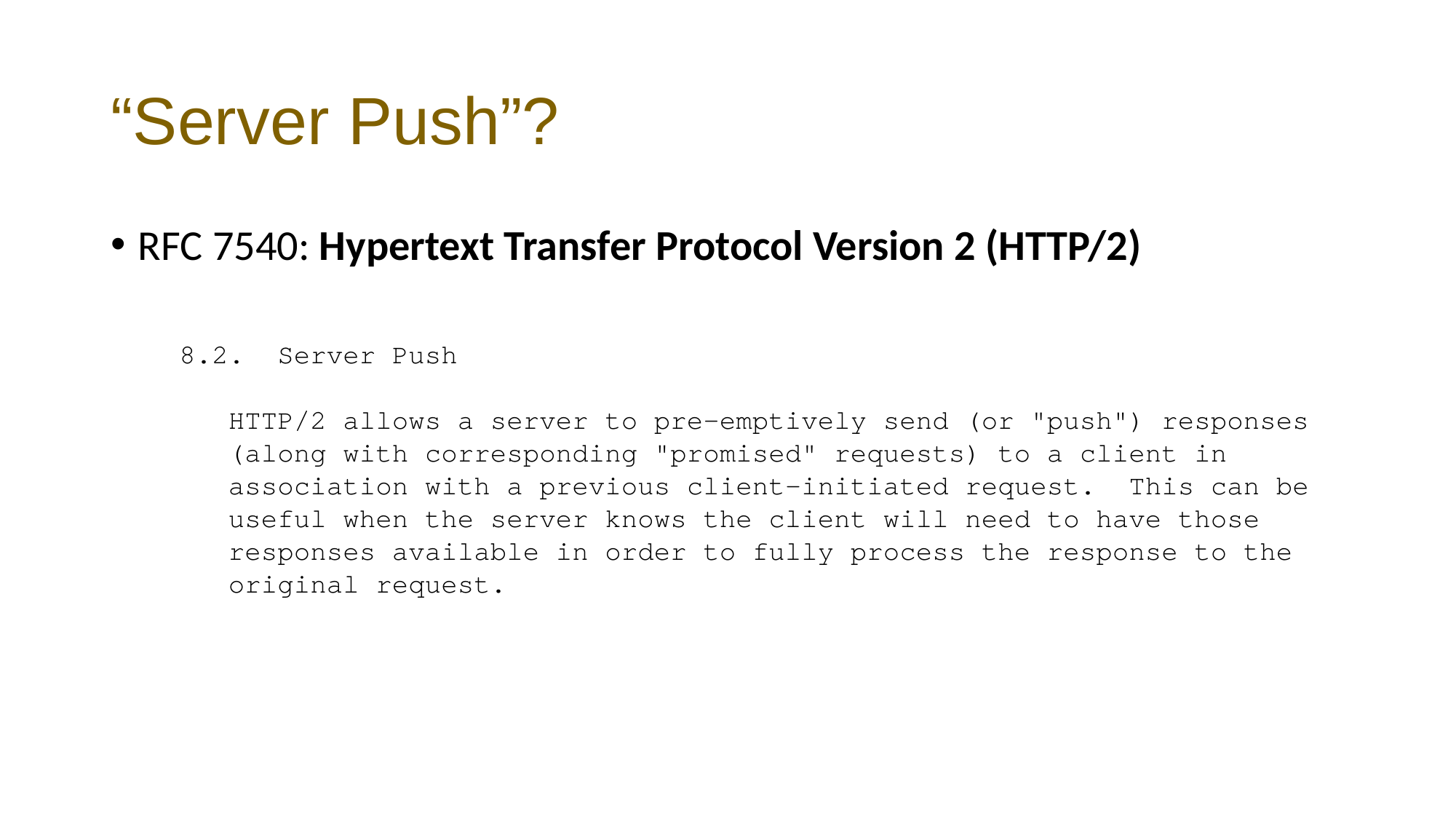

# “Server Push”?
RFC 7540: Hypertext Transfer Protocol Version 2 (HTTP/2)
8.2.  Server Push

   HTTP/2 allows a server to pre-emptively send (or "push") responses
   (along with corresponding "promised" requests) to a client in
   association with a previous client-initiated request.  This can be
   useful when the server knows the client will need to have those
   responses available in order to fully process the response to the
   original request.